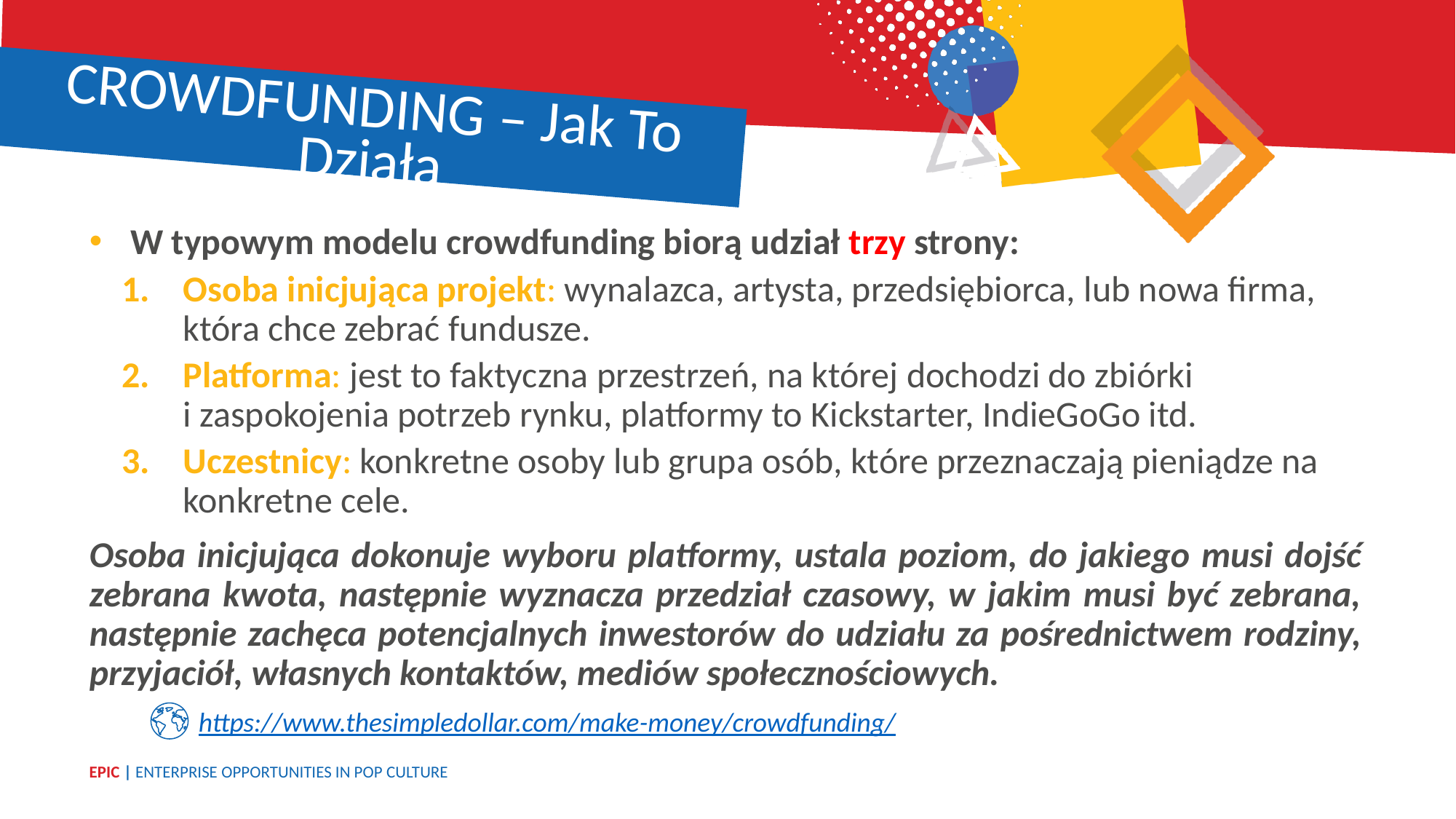

CROWDFUNDING – Jak To Działa

W typowym modelu crowdfunding biorą udział trzy strony:
Osoba inicjująca projekt: wynalazca, artysta, przedsiębiorca, lub nowa firma, która chce zebrać fundusze.
Platforma: jest to faktyczna przestrzeń, na której dochodzi do zbiórki
i zaspokojenia potrzeb rynku, platformy to Kickstarter, IndieGoGo itd.
Uczestnicy: konkretne osoby lub grupa osób, które przeznaczają pieniądze na konkretne cele.
Osoba inicjująca dokonuje wyboru platformy, ustala poziom, do jakiego musi dojść zebrana kwota, następnie wyznacza przedział czasowy, w jakim musi być zebrana, następnie zachęca potencjalnych inwestorów do udziału za pośrednictwem rodziny, przyjaciół, własnych kontaktów, mediów społecznościowych.
	https://www.thesimpledollar.com/make-money/crowdfunding/